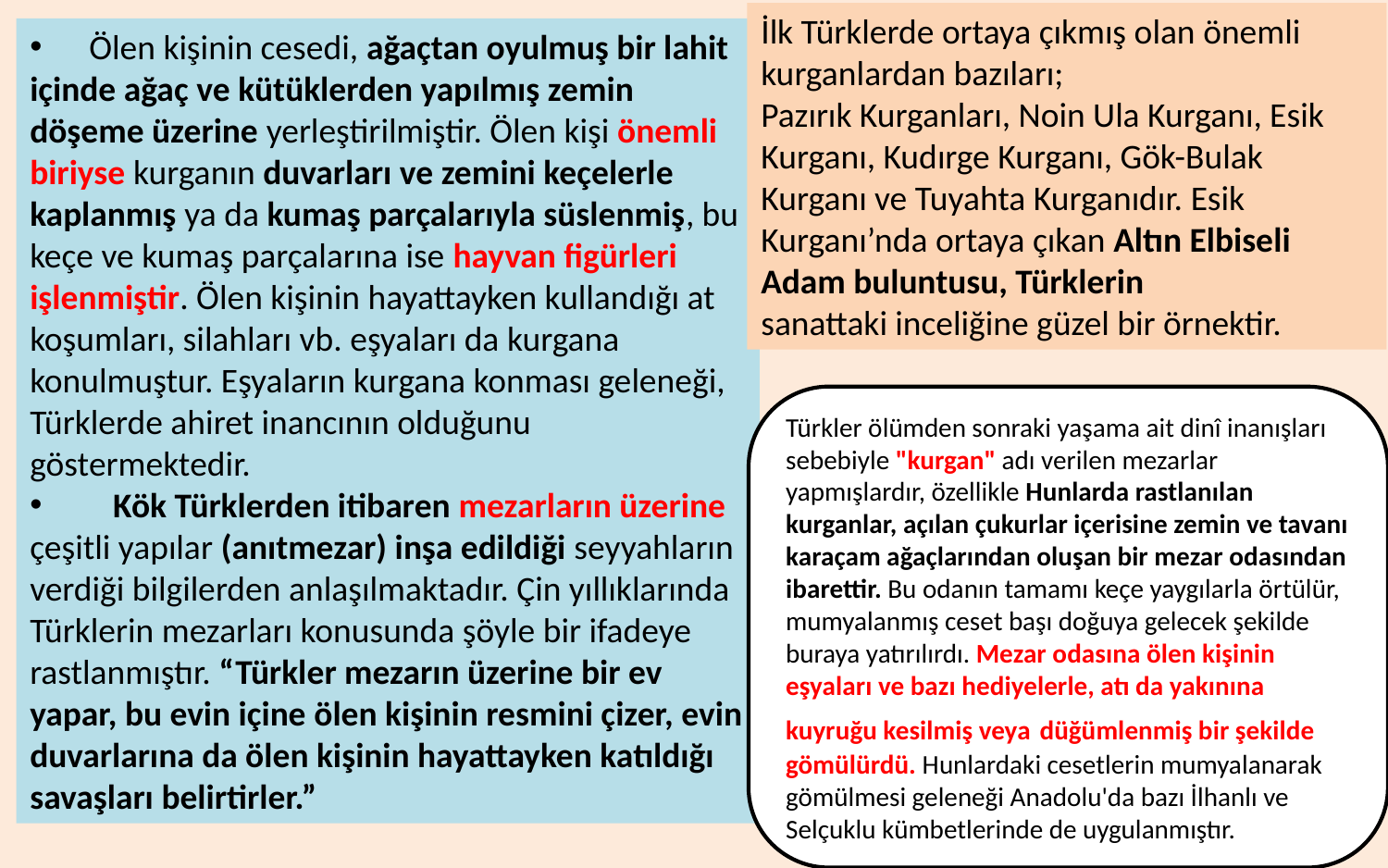

İlk Türklerde ortaya çıkmış olan önemli kurganlardan bazıları;
Pazırık Kurganları, Noin Ula Kurganı, Esik Kurganı, Kudırge Kurganı, Gök-Bulak Kurganı ve Tuyahta Kurganıdır. Esik Kurganı’nda ortaya çıkan Altın Elbiseli Adam buluntusu, Türklerin
sanattaki inceliğine güzel bir örnektir.
      Ölen kişinin cesedi, ağaçtan oyulmuş bir lahit içinde ağaç ve kütüklerden yapılmış zemin döşeme üzerine yerleştirilmiştir. Ölen kişi önemli biriyse kurganın duvarları ve zemini keçelerle kaplanmış ya da kumaş parçalarıyla süslenmiş, bu keçe ve kumaş parçalarına ise hayvan figürleri işlenmiştir. Ölen kişinin hayattayken kullandığı at koşumları, silahları vb. eşyaları da kurgana konulmuştur. Eşyaların kurgana konması geleneği, Türklerde ahiret inancının olduğunu  göstermektedir.
         Kök Türklerden itibaren mezarların üzerine çeşitli yapılar (anıtmezar) inşa edildiği seyyahların verdiği bilgilerden anlaşılmaktadır. Çin yıllıklarında Türklerin mezarları konusunda şöyle bir ifadeye rastlanmıştır. “Türkler mezarın üzerine bir ev yapar, bu evin içine ölen kişinin resmini çizer, evin duvarlarına da ölen kişinin hayattayken katıldığı savaşları belirtirler.”
Türkler ölümden sonraki yaşama ait dinî inanışları sebebiyle "kurgan" adı verilen mezarlar yapmışlardır, özellikle Hunlarda rastlanılan kurganlar, açılan çukurlar içerisine zemin ve tavanı karaçam ağaçlarından oluşan bir mezar odasından ibarettir. Bu odanın tamamı keçe yaygılarla örtülür, mumyalanmış ceset başı doğuya gelecek şekilde buraya yatırılırdı. Mezar odasına ölen kişinin eşyaları ve bazı hediyelerle, atı da yakınına kuyruğu kesilmiş veya düğümlenmiş bir şekilde gömülürdü. Hunlardaki cesetlerin mumyalanarak gömülmesi geleneği Anadolu'da bazı İlhanlı ve Selçuklu kümbetlerinde de uygulanmıştır.